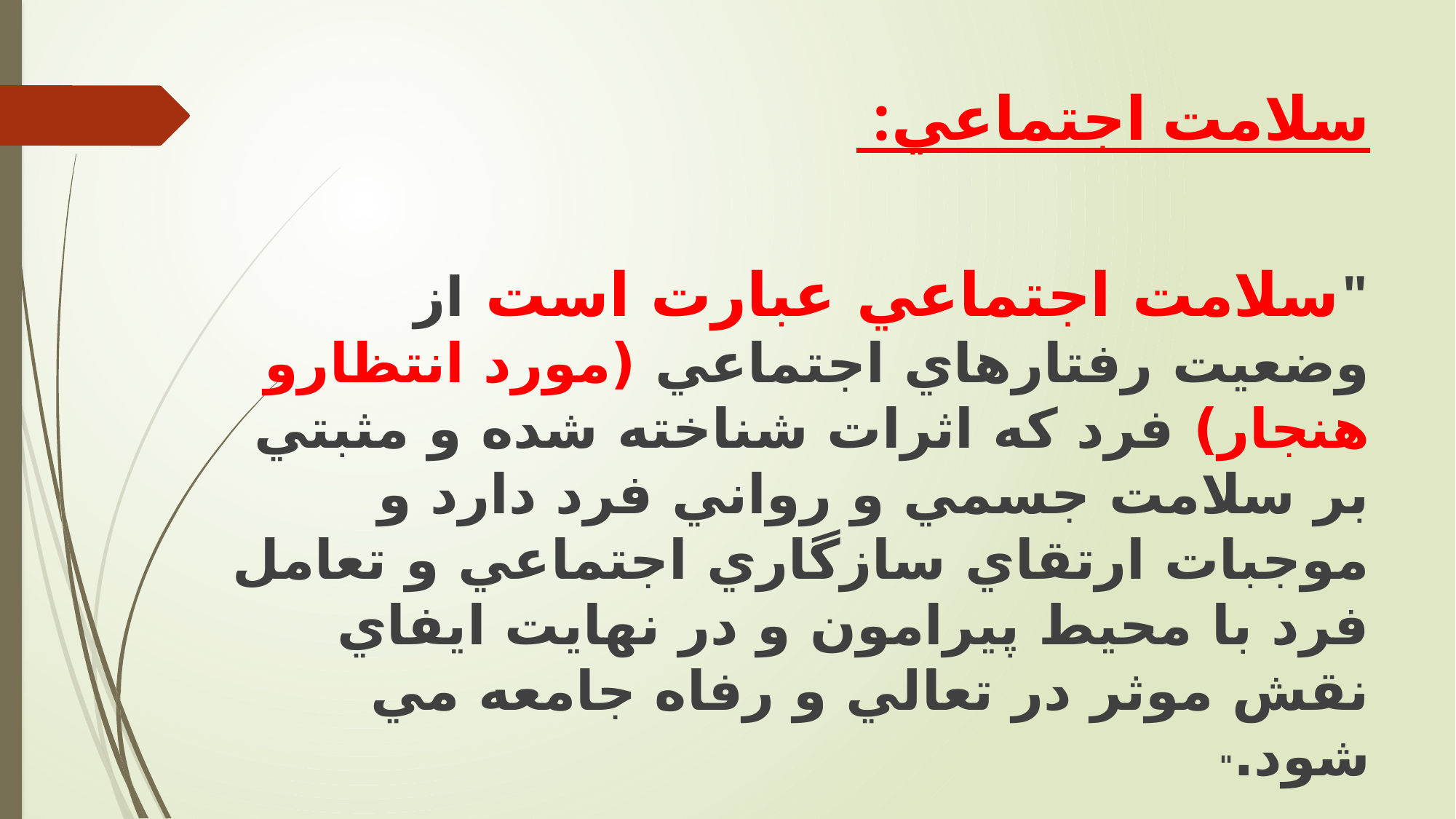

سلامت اجتماعي:

"سلامت اجتماعي عبارت است از وضعيت رفتارهاي اجتماعي (مورد انتظارو هنجار) فرد كه اثرات شناخته شده و مثبتي بر سلامت جسمي و رواني فرد دارد و موجبات ارتقاي سازگاري اجتماعي و تعامل فرد با محيط پيرامون و در نهايت ايفاي نقش موثر در تعالي و رفاه جامعه مي شود."